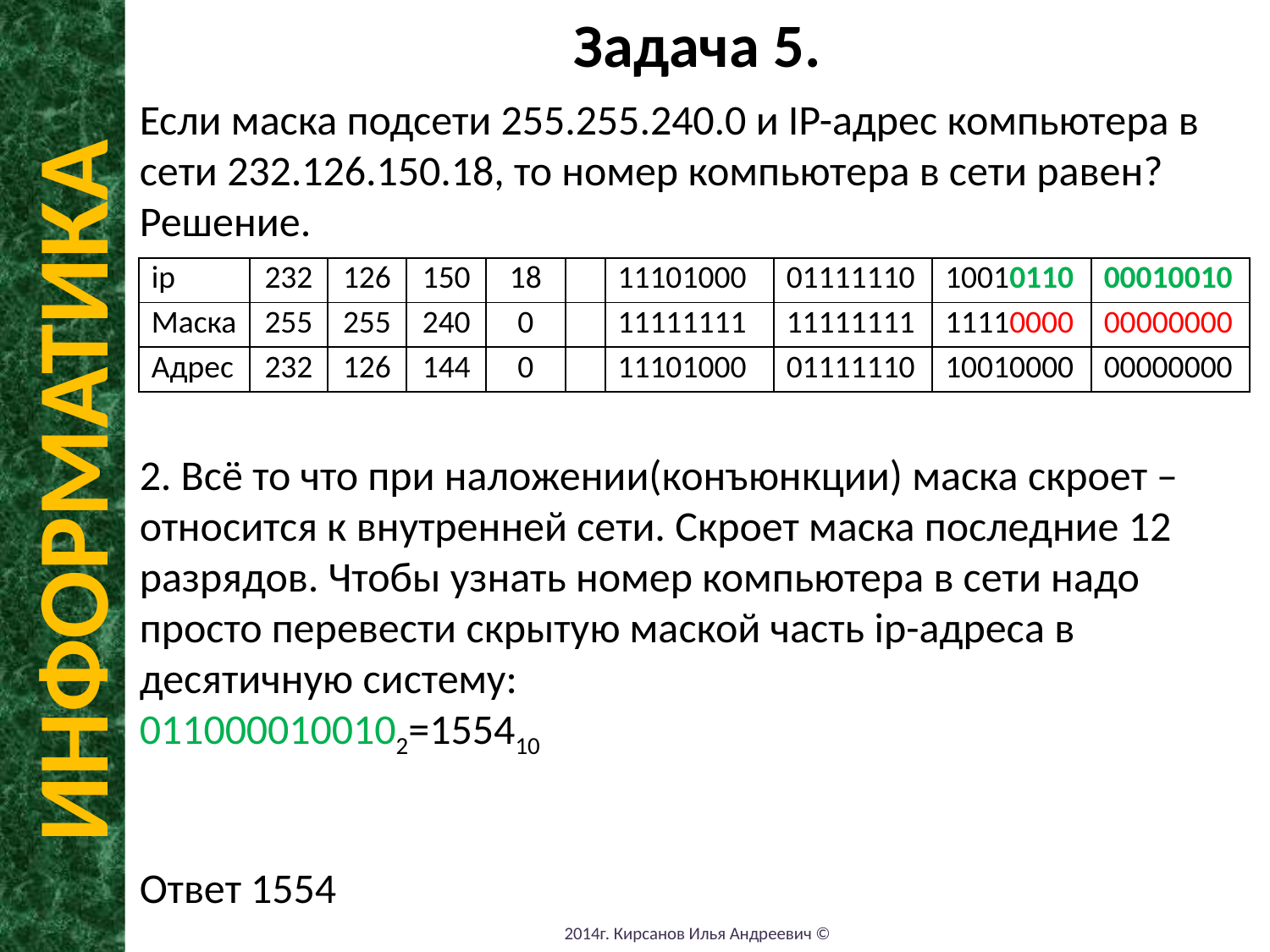

Задача 5.

Если маска подсети 255.255.240.0 и IP-адрес компьютера в сети 232.126.150.18, то номер компьютера в сети равен?
Решение.

2. Всё то что при наложении(конъюнкции) маска скроет – относится к внутренней сети. Скроет маска последние 12 разрядов. Чтобы узнать номер компьютера в сети надо просто перевести скрытую маской часть ip-адреса в десятичную систему:
0110000100102=155410

Ответ 1554

| ip | 232 | 126 | 150 | 18 |  | 11101000 | 01111110 | 10010110 | 00010010 |
| --- | --- | --- | --- | --- | --- | --- | --- | --- | --- |
| Маска | 255 | 255 | 240 | 0 |  | 11111111 | 11111111 | 11110000 | 00000000 |
| Адрес | 232 | 126 | 144 | 0 |  | 11101000 | 01111110 | 10010000 | 00000000 |
ИНФОРМАТИКА
2014г. Кирсанов Илья Андреевич ©